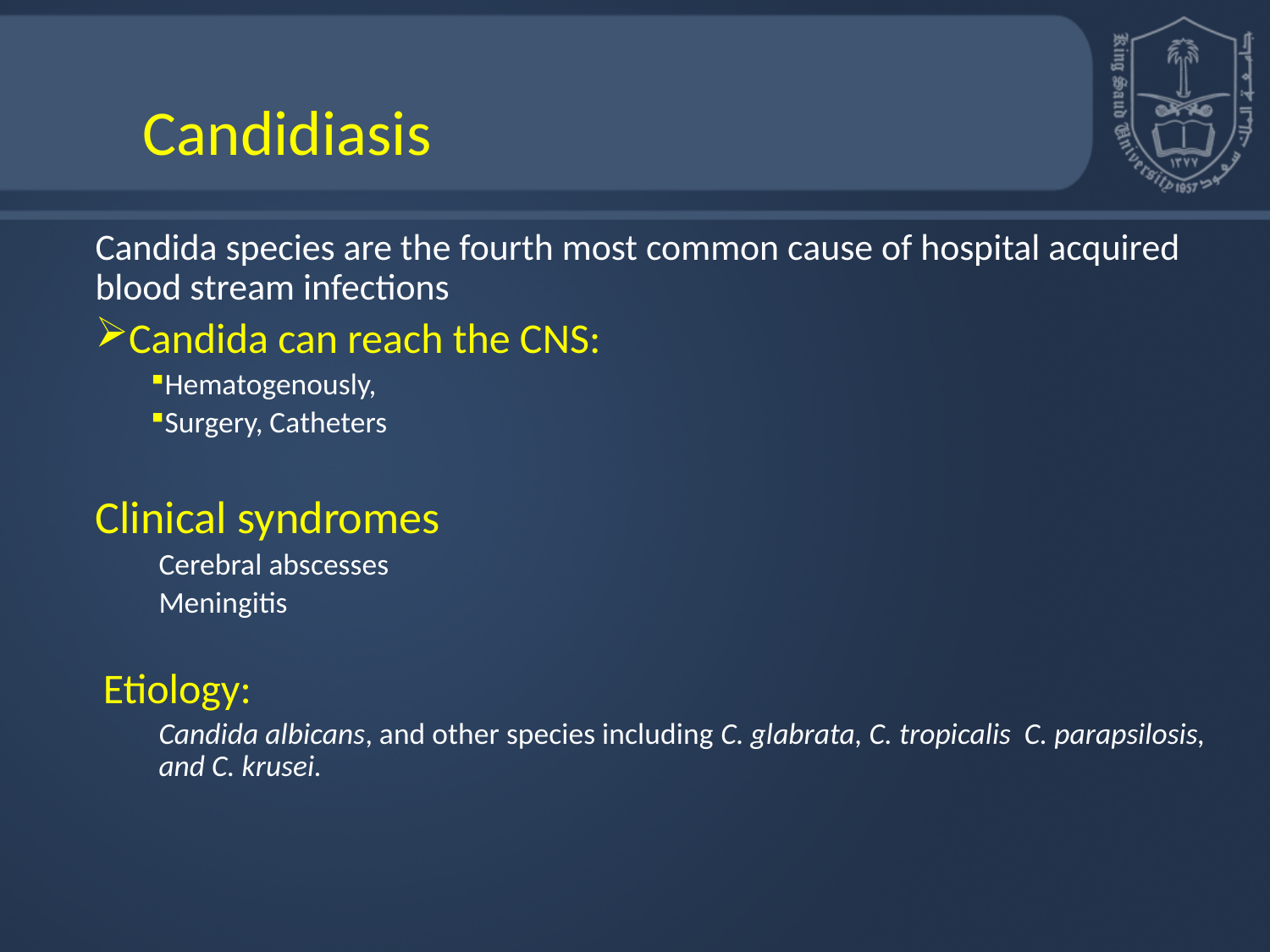

Candidiasis
Candida species are the fourth most common cause of hospital acquired blood stream infections
Candida can reach the CNS:
Hematogenously,
Surgery, Catheters

Clinical syndromes
Cerebral abscesses
Meningitis

Etiology:
Candida albicans, and other species including C. glabrata, C. tropicalis  C. parapsilosis, and C. krusei.